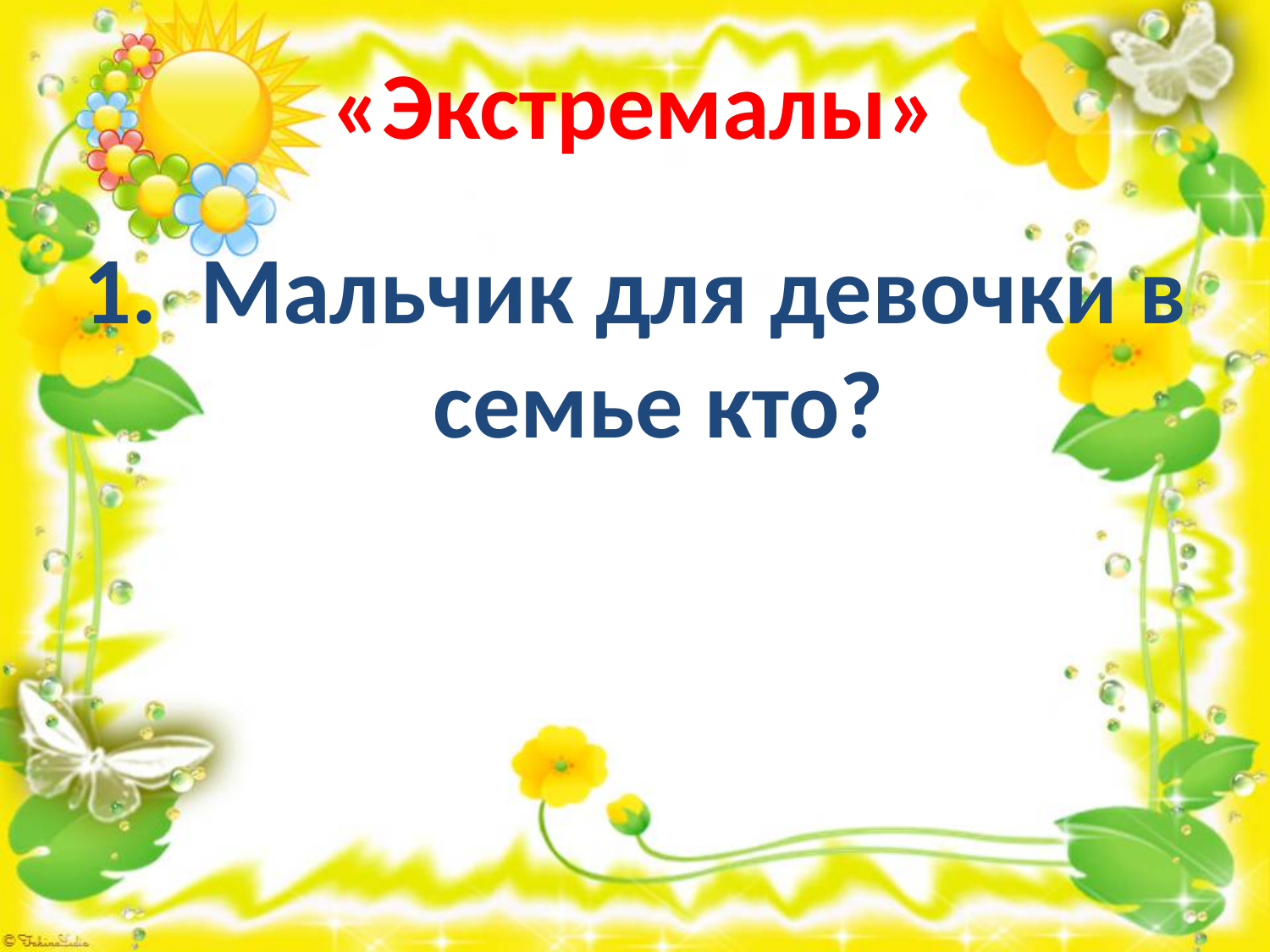

# «Экстремалы»
1.  Мальчик для девочки в семье кто?